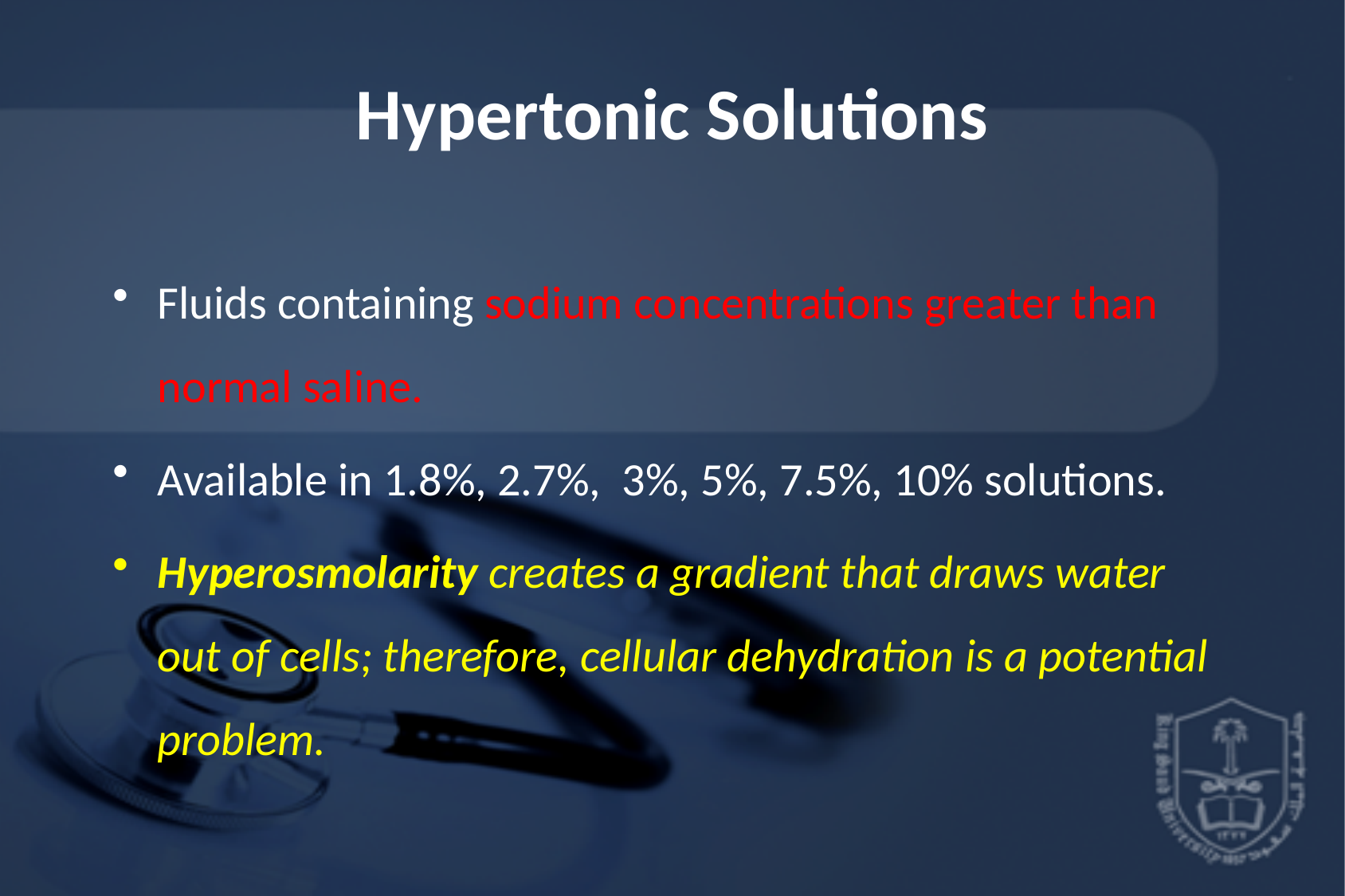

# Hypertonic Solutions
Fluids containing sodium concentrations greater than normal saline.
Available in 1.8%, 2.7%,  3%, 5%, 7.5%, 10% solutions.
Hyperosmolarity creates a gradient that draws water out of cells; therefore, cellular dehydration is a potential problem.